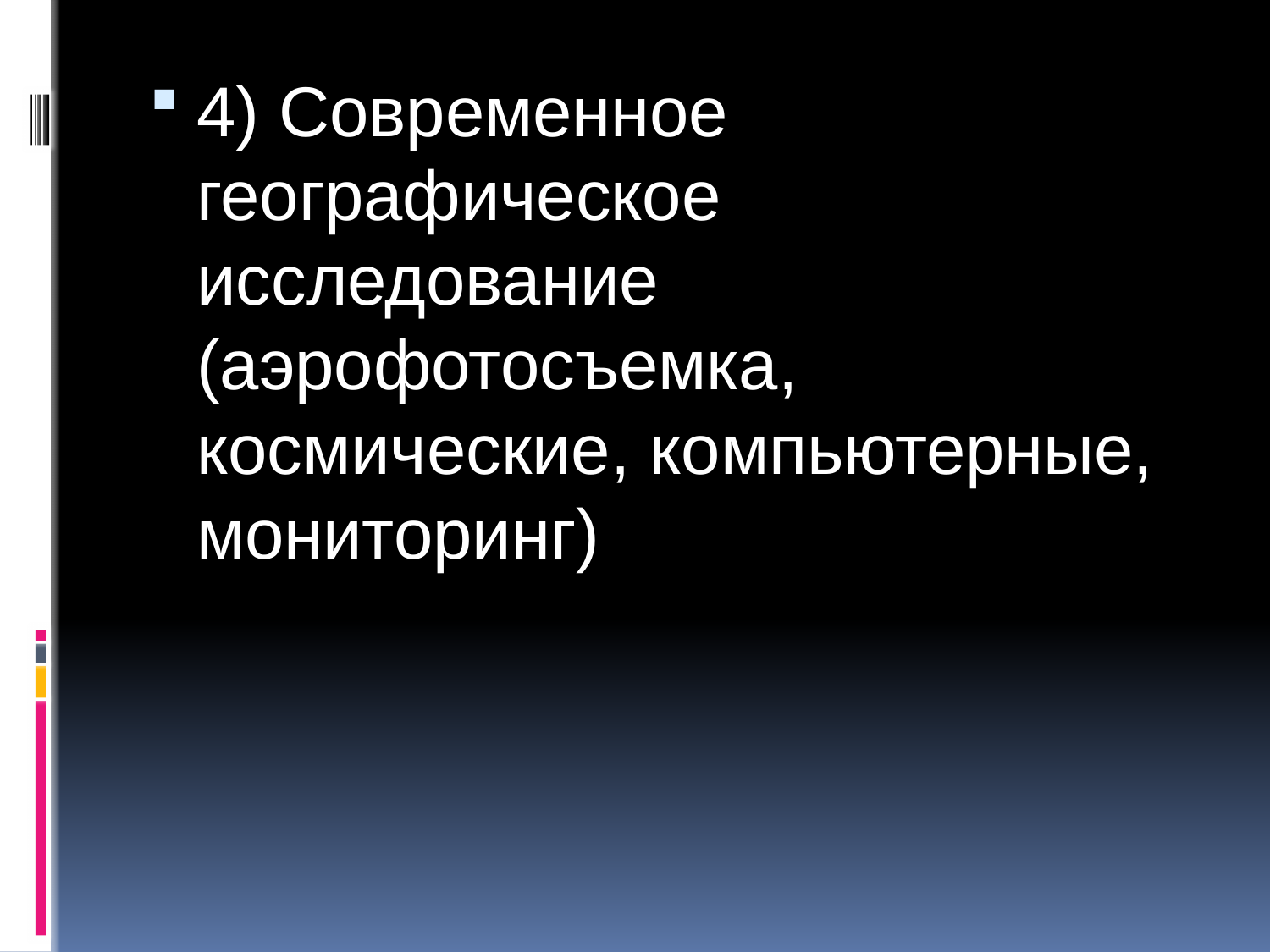

4) Современное географическое исследование (аэрофотосъемка, космические, компьютерные, мониторинг)